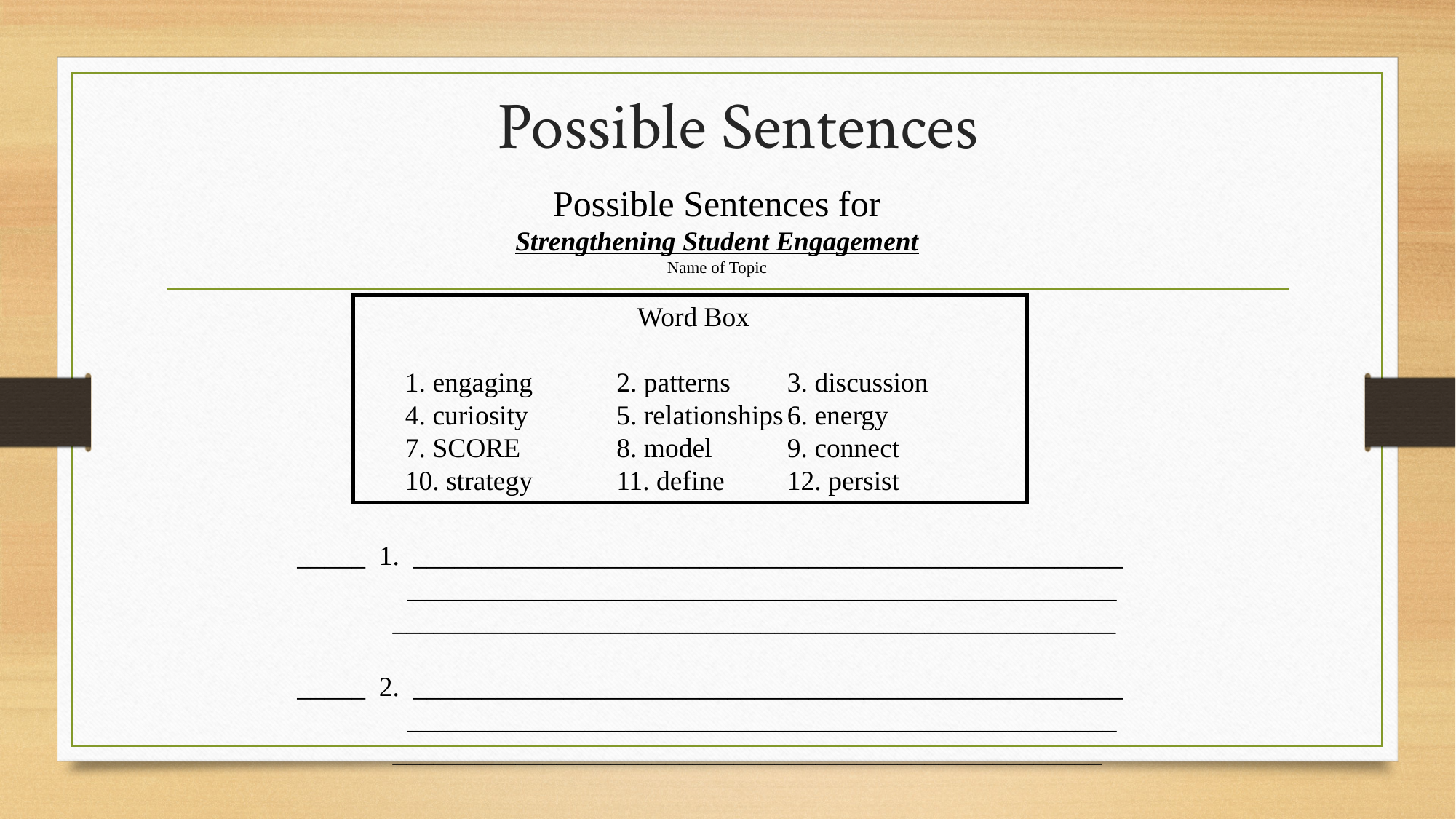

# Possible Sentences
Possible Sentences for
Strengthening Student Engagement
Name of Topic
		   Word Box

1. engaging	2. patterns	3. discussion
4. curiosity	5. relationships	6. energy
7. SCORE	8. model	9. connect
10. strategy	11. define	12. persist

_____  1.  ____________________________________________________
	           ____________________________________________________
		 _____________________________________________________

_____  2.  ____________________________________________________
	           ____________________________________________________
		 ____________________________________________________